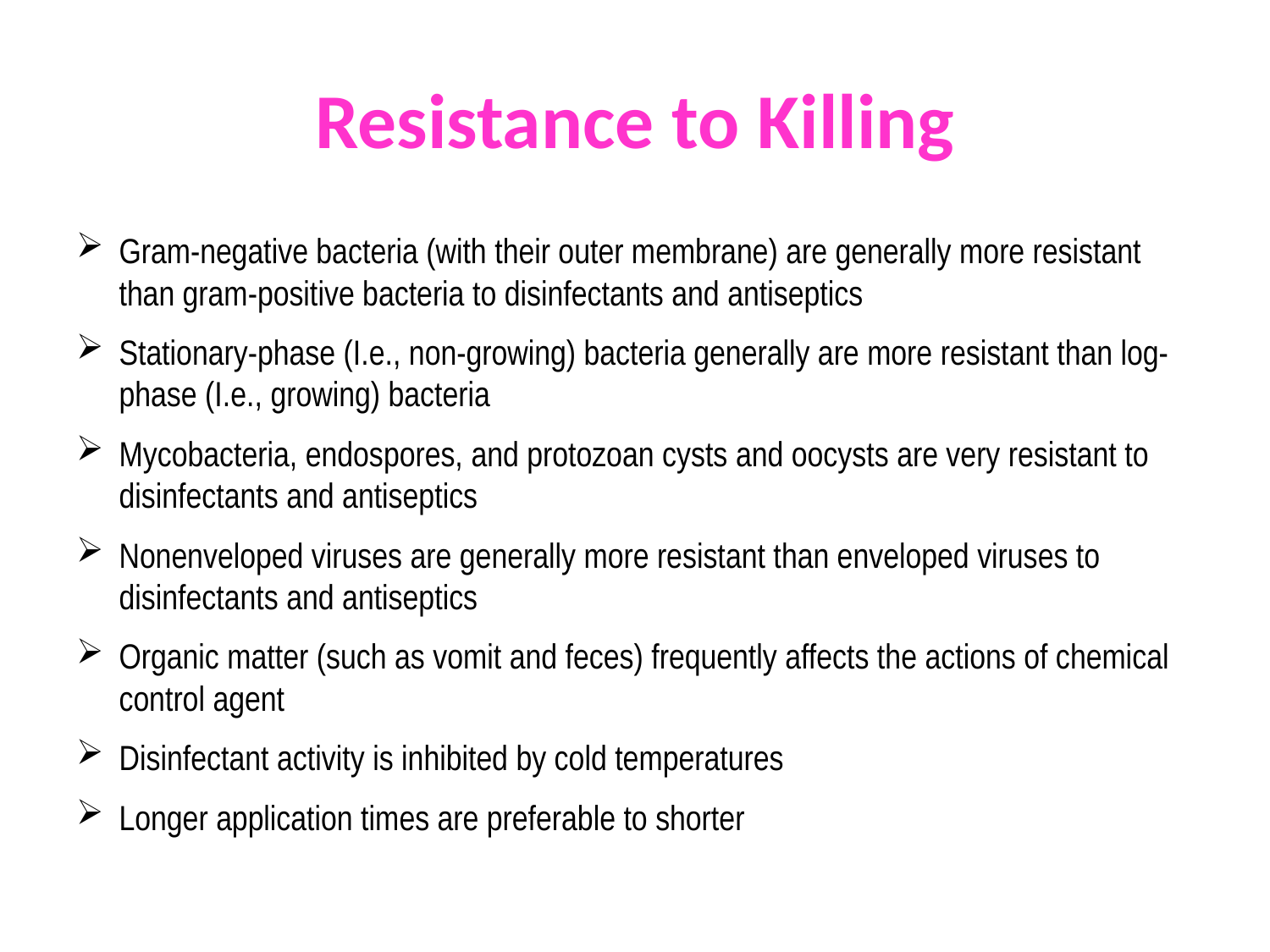

# Resistance to Killing
Gram-negative bacteria (with their outer membrane) are generally more resistant than gram-positive bacteria to disinfectants and antiseptics
Stationary-phase (I.e., non-growing) bacteria generally are more resistant than log-phase (I.e., growing) bacteria
Mycobacteria, endospores, and protozoan cysts and oocysts are very resistant to disinfectants and antiseptics
Nonenveloped viruses are generally more resistant than enveloped viruses to disinfectants and antiseptics
Organic matter (such as vomit and feces) frequently affects the actions of chemical control agent
Disinfectant activity is inhibited by cold temperatures
Longer application times are preferable to shorter